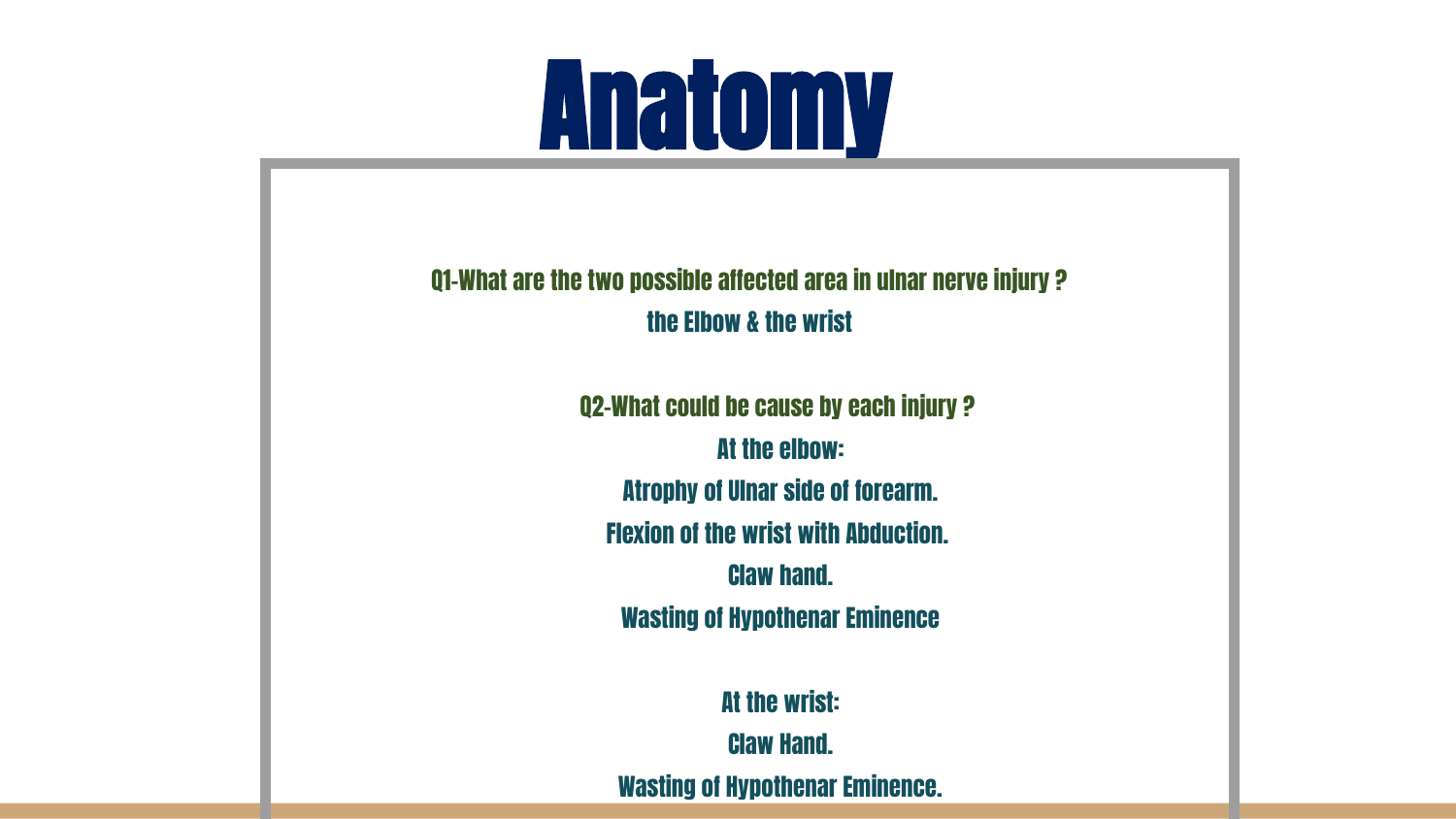

# Anatomy
| Q1-What are the two possible affected area in ulnar nerve injury ? the Elbow & the wrist Q2-What could be cause by each injury ? At the elbow: Atrophy of Ulnar side of forearm. Flexion of the wrist with Abduction. Claw hand. Wasting of Hypothenar Eminence At the wrist: Claw Hand. Wasting of Hypothenar Eminence. |
| --- |